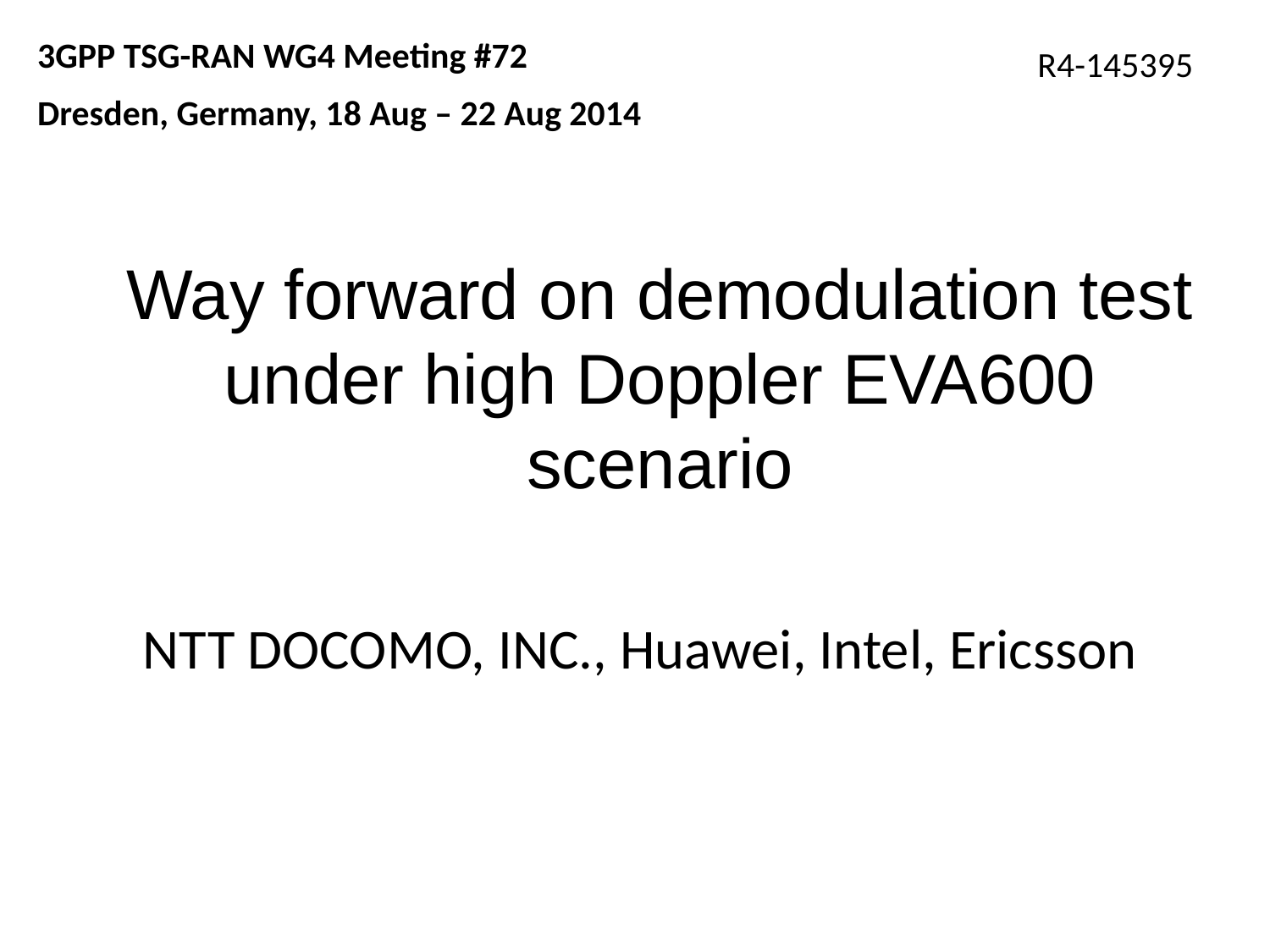

3GPP TSG-RAN WG4 Meeting #72
Dresden, Germany, 18 Aug – 22 Aug 2014
R4-145395
# Way forward on demodulation test under high Doppler EVA600 scenario
NTT DOCOMO, INC., Huawei, Intel, Ericsson